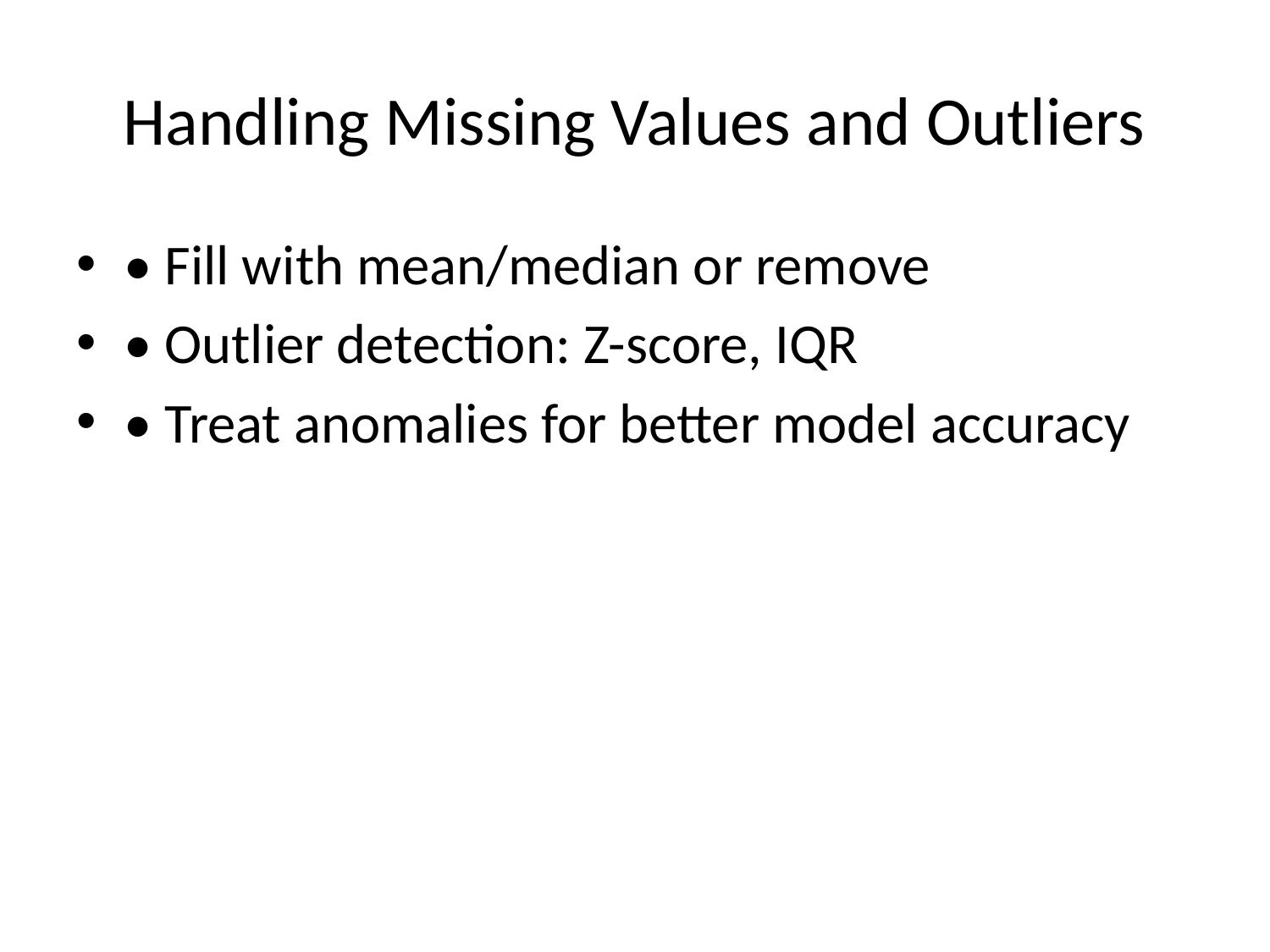

# Handling Missing Values and Outliers
• Fill with mean/median or remove
• Outlier detection: Z-score, IQR
• Treat anomalies for better model accuracy